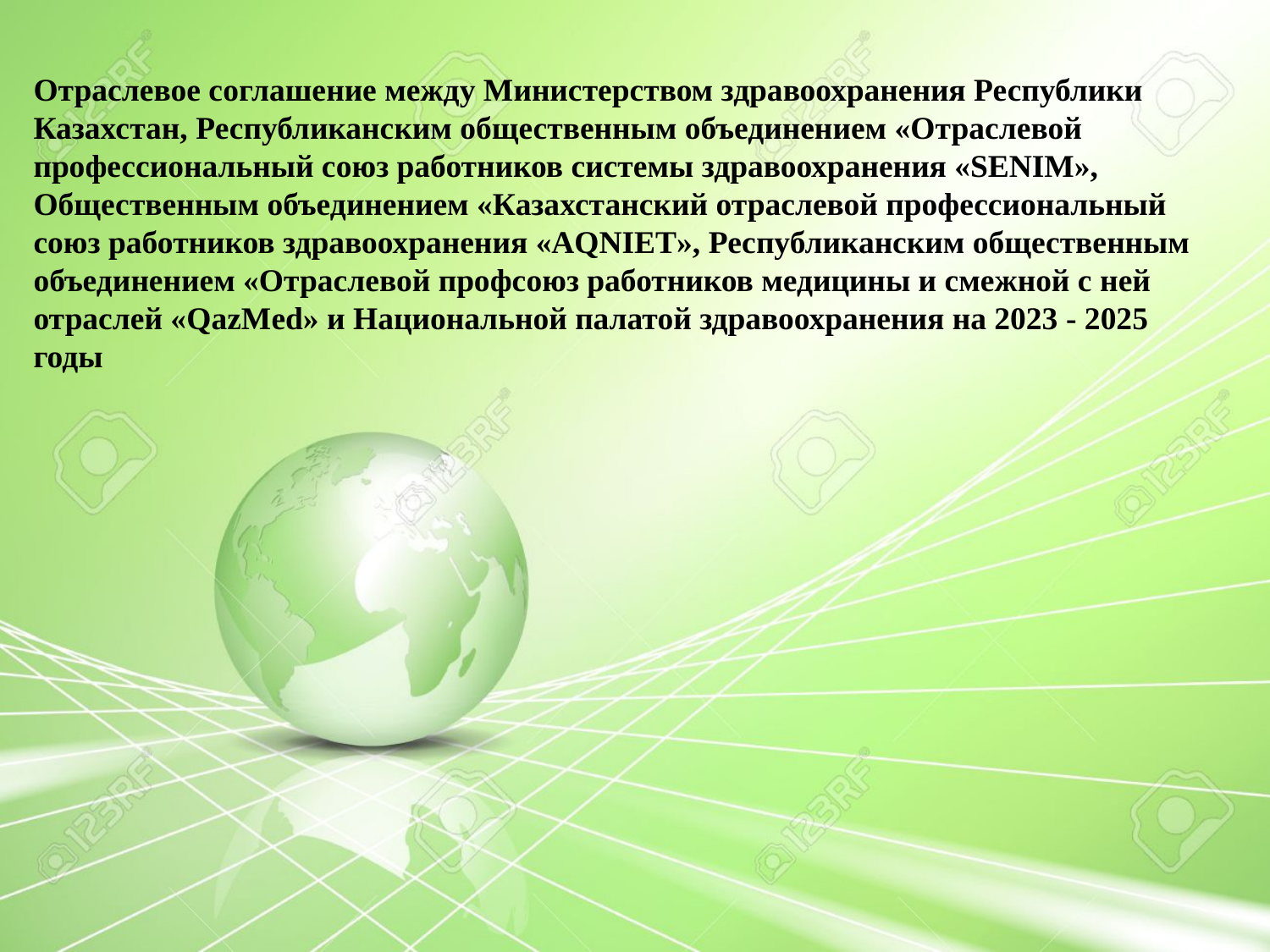

Отраслевое соглашение между Министерством здравоохранения Республики Казахстан, Республиканским общественным объединением «Отраслевой профессиональный союз работников системы здравоохранения «SENIM», Общественным объединением «Казахстанский отраслевой профессиональный союз работников здравоохранения «AQNIET», Республиканским общественным объединением «Отраслевой профсоюз работников медицины и смежной с ней отраслей «QazMed» и Национальной палатой здравоохранения на 2023 - 2025 годы